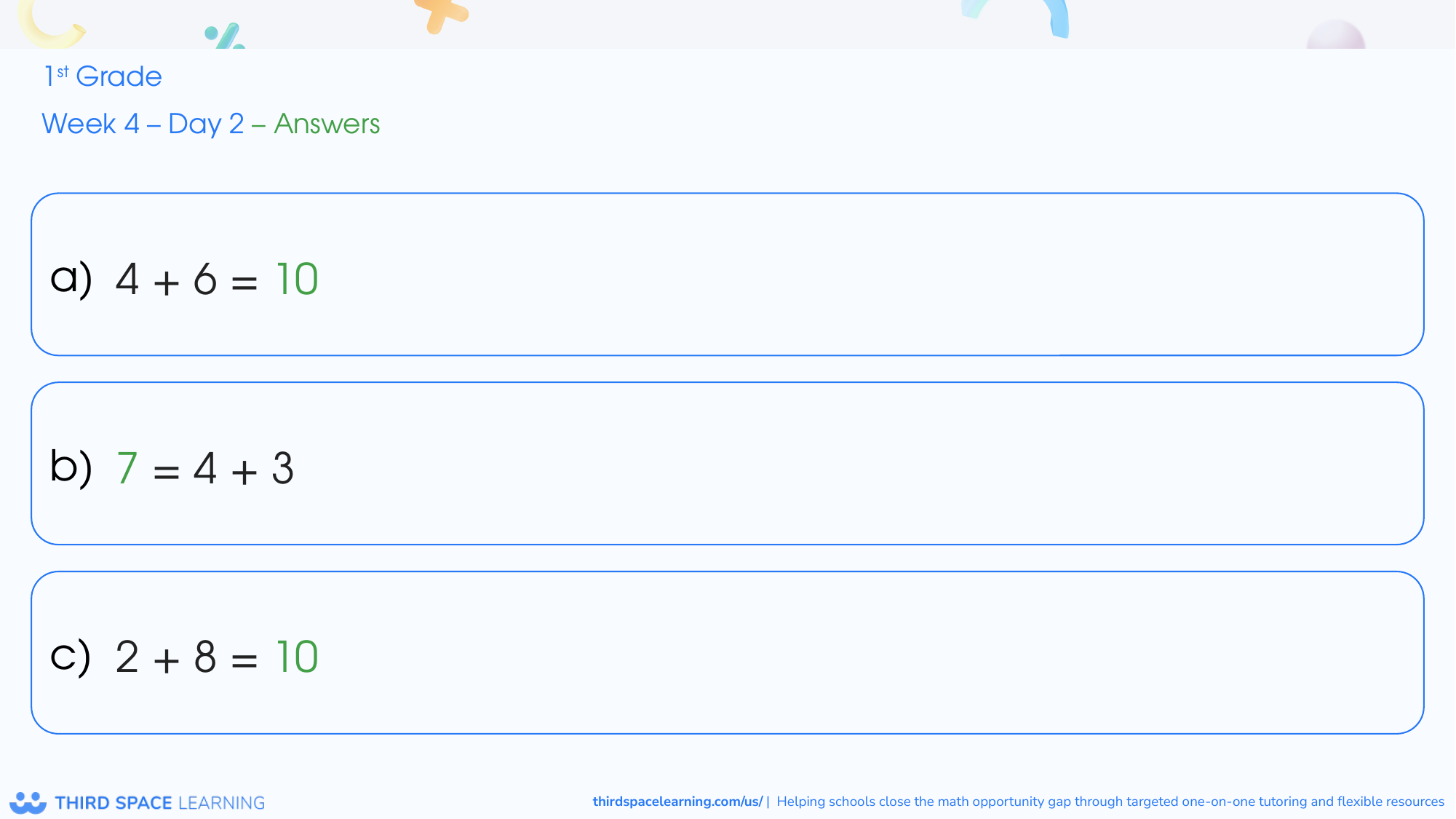

1st Grade
Week 4 – Day 2 – Answers
4 + 6 = 10
7 = 4 + 3
2 + 8 = 10